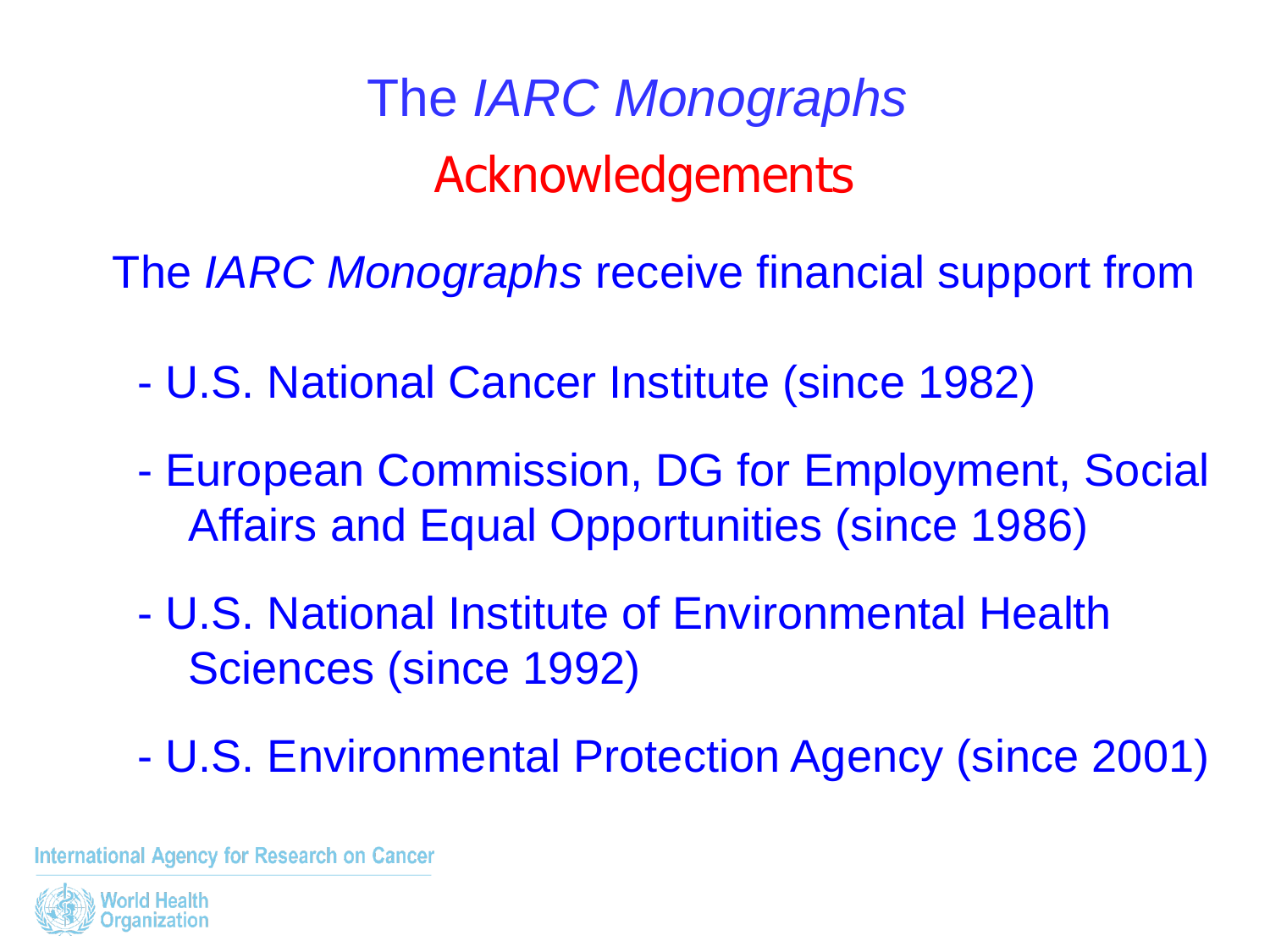

# The IARC Monographs Acknowledgements
	The IARC Monographs receive financial support from

- U.S. National Cancer Institute (since 1982)

- European Commission, DG for Employment, Social Affairs and Equal Opportunities (since 1986)

- U.S. National Institute of Environmental Health Sciences (since 1992)

- U.S. Environmental Protection Agency (since 2001)